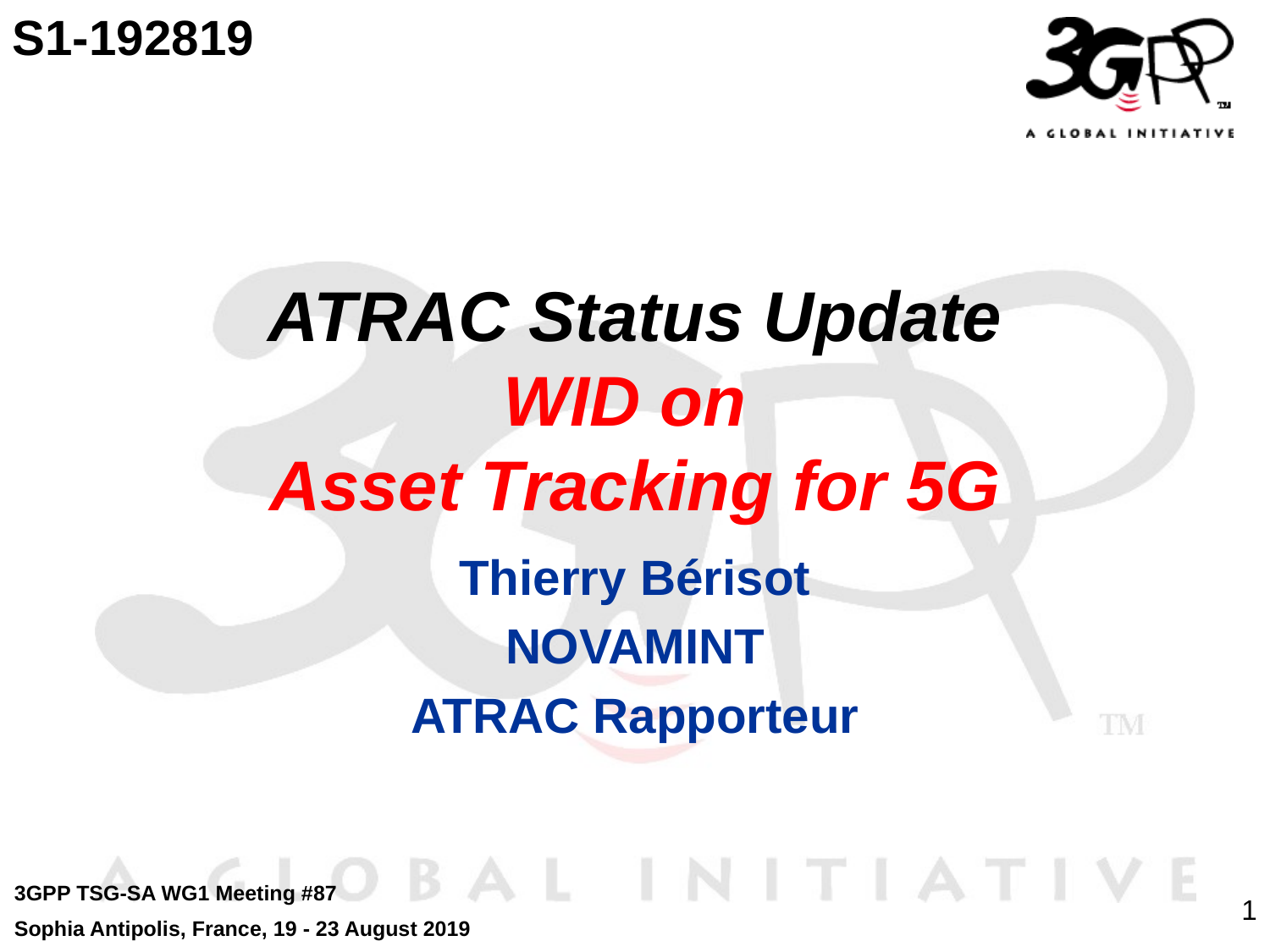

S1-192819
# ATRAC Status Update WID on Asset Tracking for 5G
Thierry Bérisot
NOVAMINT
ATRAC Rapporteur
3GPP TSG-SA WG1 Meeting #87
Sophia Antipolis, France, 19 - 23 August 2019
1